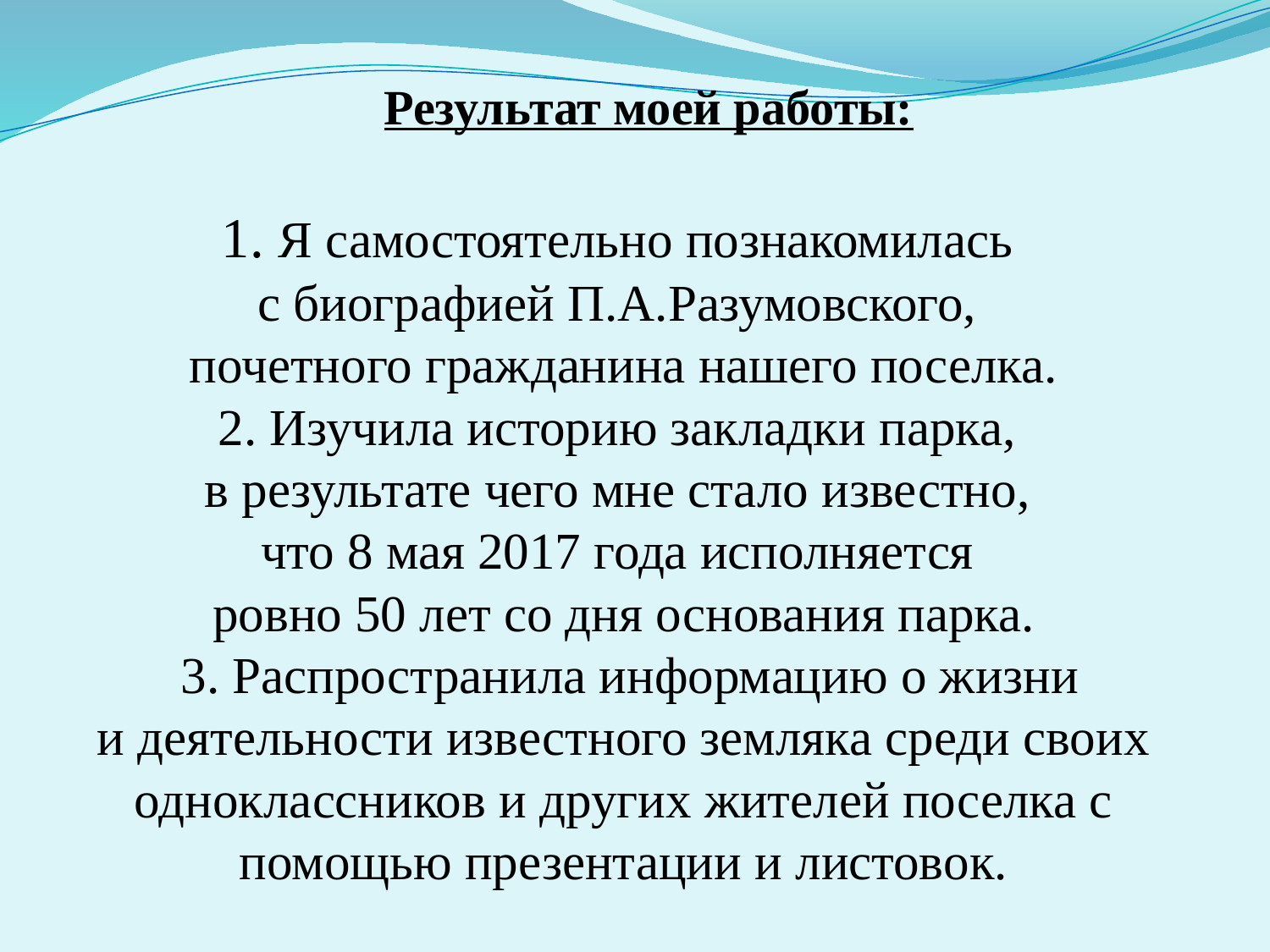

Результат моей работы:
# 1. Я самостоятельно познакомилась с биографией П.А.Разумовского, почетного гражданина нашего поселка. 2. Изучила историю закладки парка, в результате чего мне стало известно, что 8 мая 2017 года исполняется ровно 50 лет со дня основания парка. 3. Распространила информацию о жизни и деятельности известного земляка среди своих одноклассников и других жителей поселка с помощью презентации и листовок.